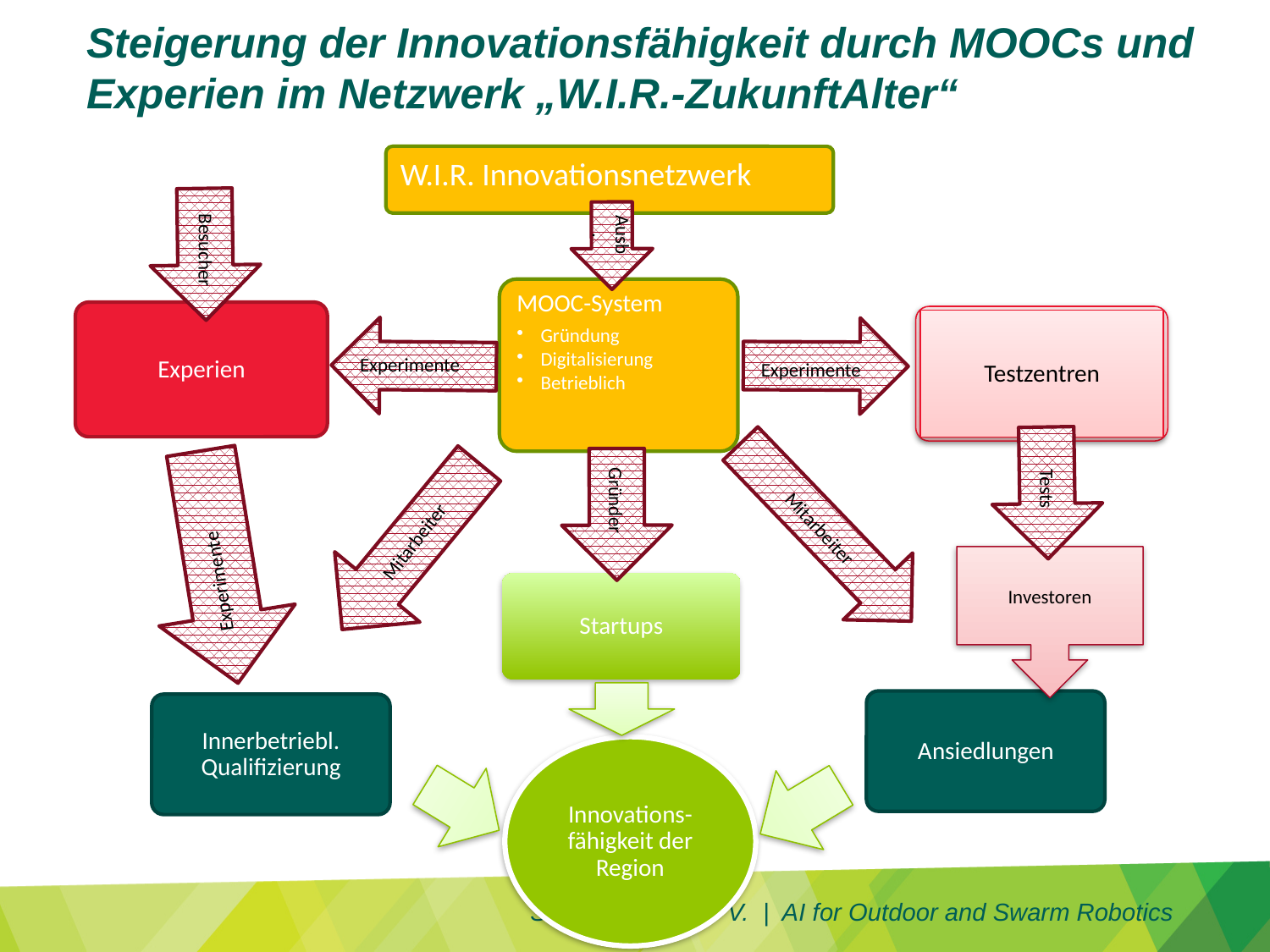

Steigerung der Innovationsfähigkeit durch MOOCs und Experien im Netzwerk „W.I.R.-ZukunftAlter“
W.I.R. Innovationsnetzwerk

Besucher
Ausb.

MOOC-System
Gründung
Digitalisierung
Betrieblich

Experimente

Experimente

Experien

Testzentren

Mitarbeiter

Tests

Mitarbeiter

Experimente
Gründer

Investoren

Startups

Ansiedlungen

Innerbetriebl.
Qualifizierung

Innovations-fähigkeit der Region